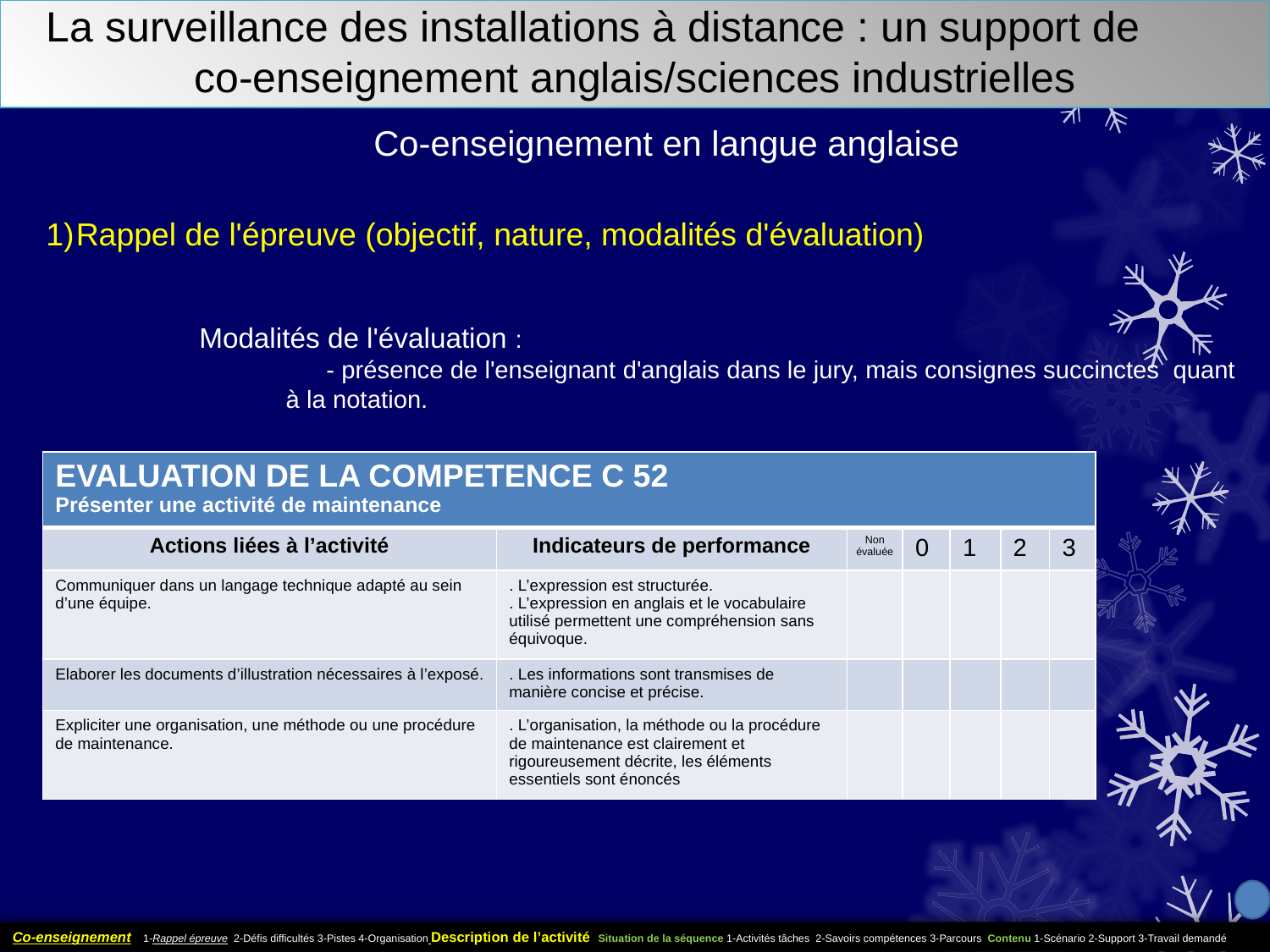

# La surveillance des installations à distance : un support de        co-enseignement anglais/sciences industrielles
Co-enseignement en langue anglaise

Rappel de l'épreuve (objectif, nature, modalités d'évaluation)

		Modalités de l'évaluation :
			- présence de l'enseignant d'anglais dans le jury, mais consignes succinctes  quant
                                     à la notation.

| EVALUATION DE LA COMPETENCE C 52 Présenter une activité de maintenance |  |  |  |  |  |  |
| --- | --- | --- | --- | --- | --- | --- |
| Actions liées à l’activité | Indicateurs de performance | Non évaluée | 0 | 1 | 2 | 3 |
| Communiquer dans un langage technique adapté au sein d’une équipe. | . L’expression est structurée. . L’expression en anglais et le vocabulaire utilisé permettent une compréhension sans équivoque. |  |  |  |  |  |
| Elaborer les documents d’illustration nécessaires à l’exposé. | . Les informations sont transmises de manière concise et précise. |  |  |  |  |  |
| Expliciter une organisation, une méthode ou une procédure de maintenance. | . L’organisation, la méthode ou la procédure de maintenance est clairement et rigoureusement décrite, les éléments essentiels sont énoncés |  |  |  |  |  |

Co-enseignement   1-Rappel épreuve  2-Défis difficultés 3-Pistes 4-Organisation Description de l’activité  Situation de la séquence 1-Activités tâches  2-Savoirs compétences 3-Parcours  Contenu 1-Scénario 2-Support 3-Travail demandé